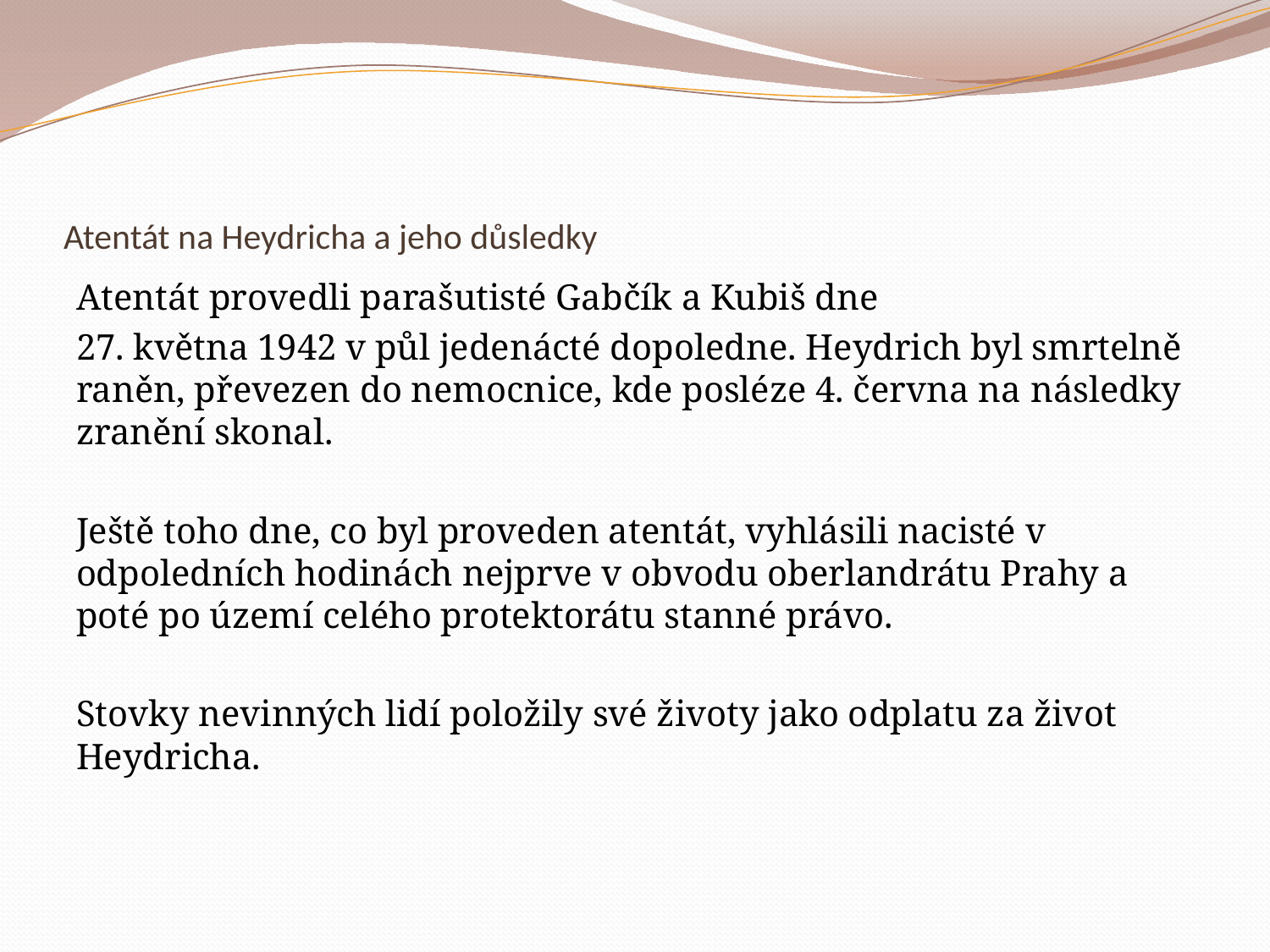

# Atentát na Heydricha a jeho důsledky
Atentát provedli parašutisté Gabčík a Kubiš dne
27. května 1942 v půl jedenácté dopoledne. Heydrich byl smrtelně raněn, převezen do nemocnice, kde posléze 4. června na následky zranění skonal.

Ještě toho dne, co byl proveden atentát, vyhlásili nacisté v odpoledních hodinách nejprve v obvodu oberlandrátu Prahy a poté po území celého protektorátu stanné právo.

Stovky nevinných lidí položily své životy jako odplatu za život Heydricha.